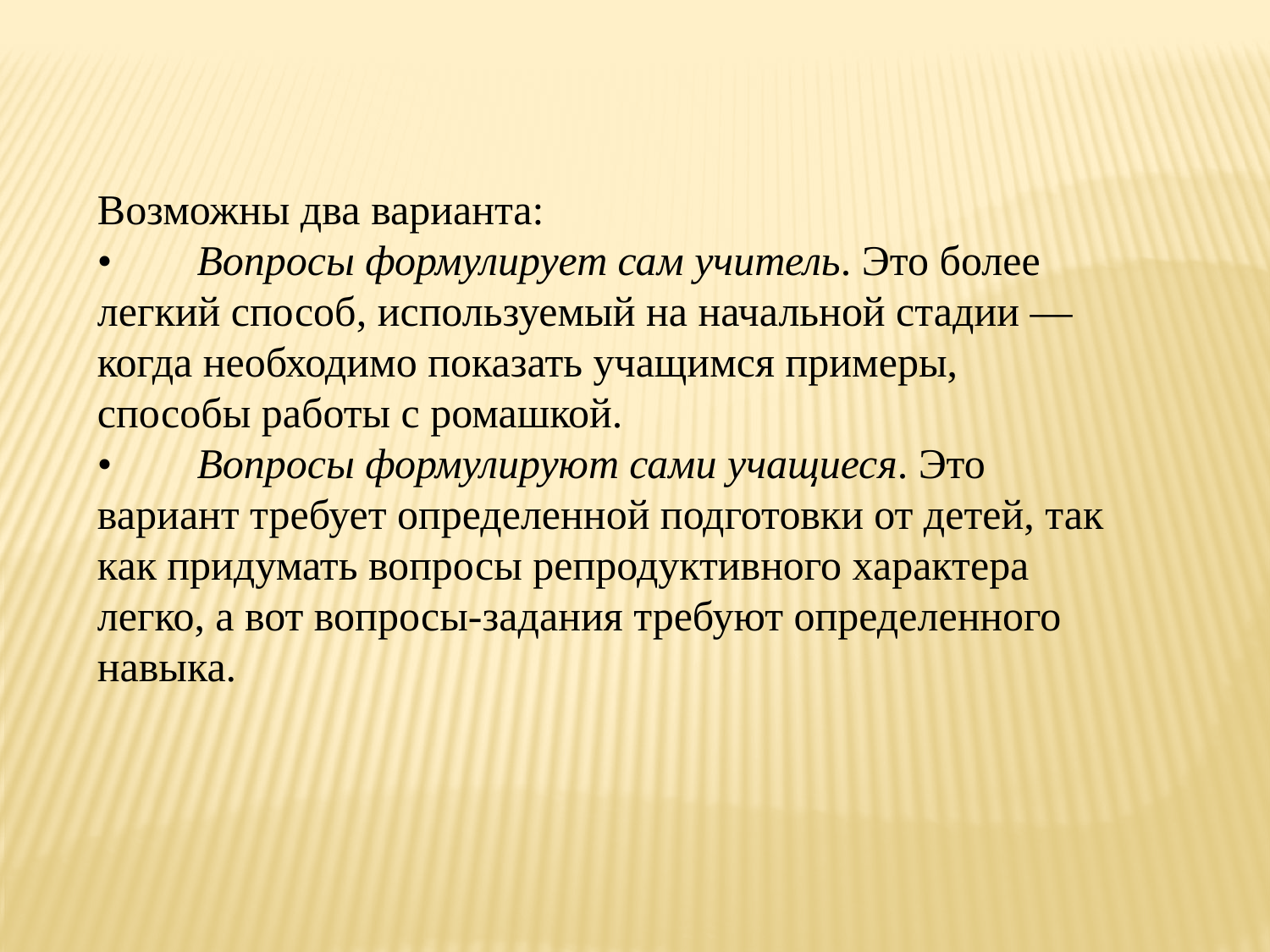

Возможны два варианта:
•        Вопросы формулирует сам учитель. Это более легкий способ, используемый на начальной стадии — когда необходимо показать учащимся примеры, способы работы с ромашкой.
•        Вопросы формулируют сами учащиеся. Это вариант требует определенной подготовки от детей, так как придумать вопросы репродуктивного характера легко, а вот вопросы-задания требуют определенного навыка.